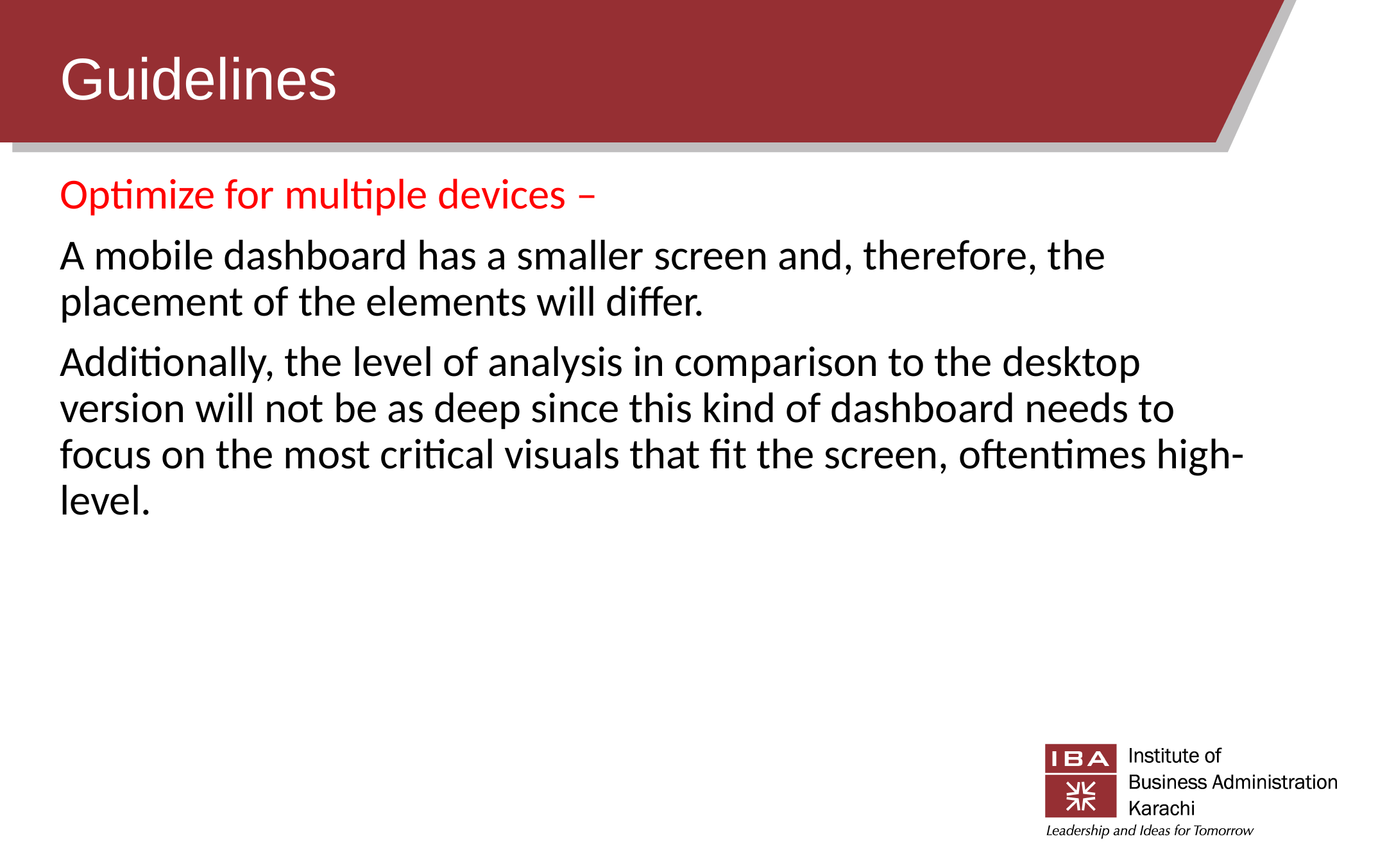

# Guidelines
Optimize for multiple devices –
A mobile dashboard has a smaller screen and, therefore, the placement of the elements will differ.
Additionally, the level of analysis in comparison to the desktop version will not be as deep since this kind of dashboard needs to focus on the most critical visuals that fit the screen, oftentimes high-level.